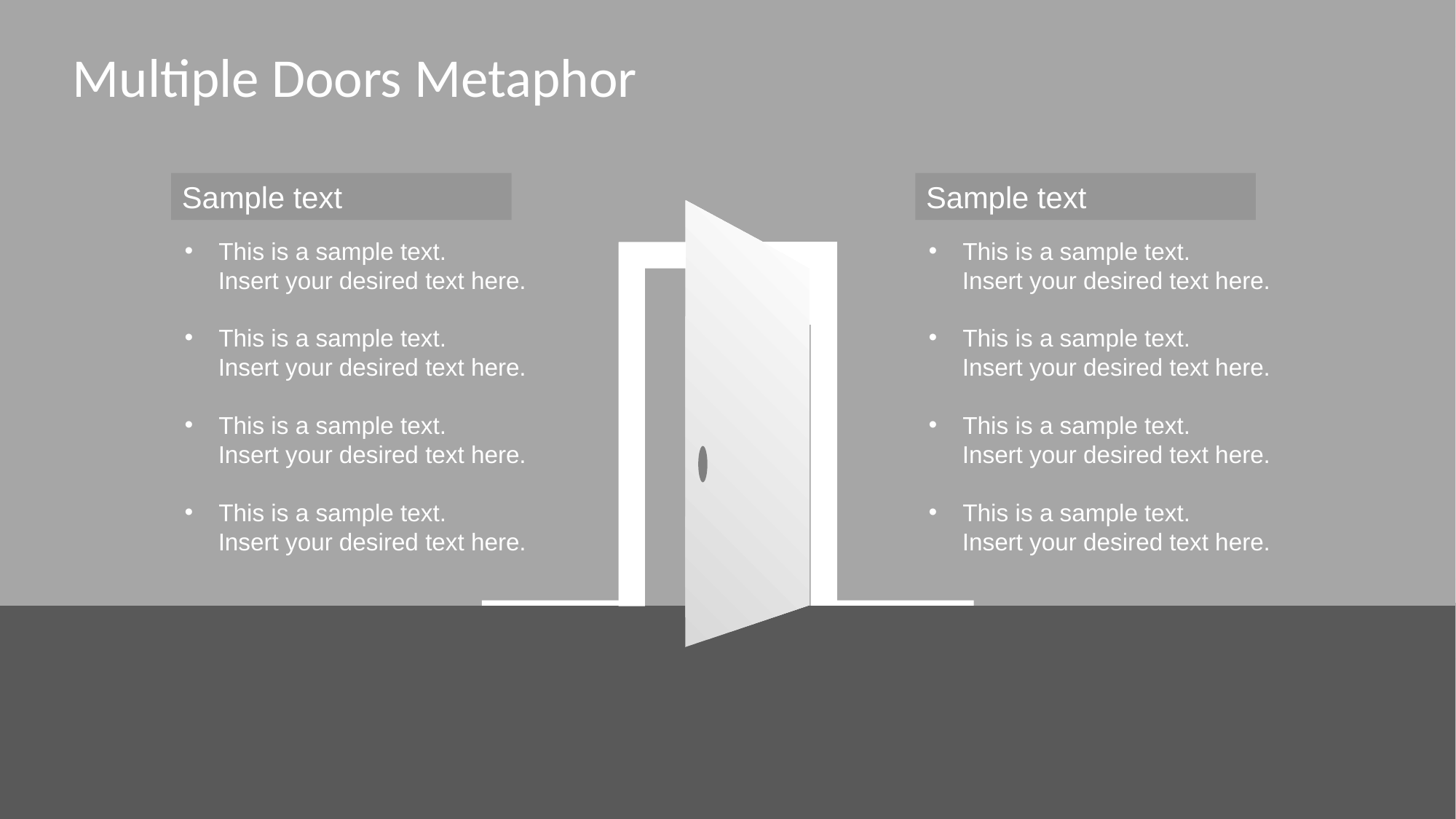

# Multiple Doors Metaphor
Sample text
Sample text

This is a sample text.
     Insert your desired text here.

This is a sample text.
     Insert your desired text here.

This is a sample text.
     Insert your desired text here.

This is a sample text.
     Insert your desired text here.
This is a sample text.
     Insert your desired text here.

This is a sample text.
     Insert your desired text here.

This is a sample text.
     Insert your desired text here.

This is a sample text.
     Insert your desired text here.